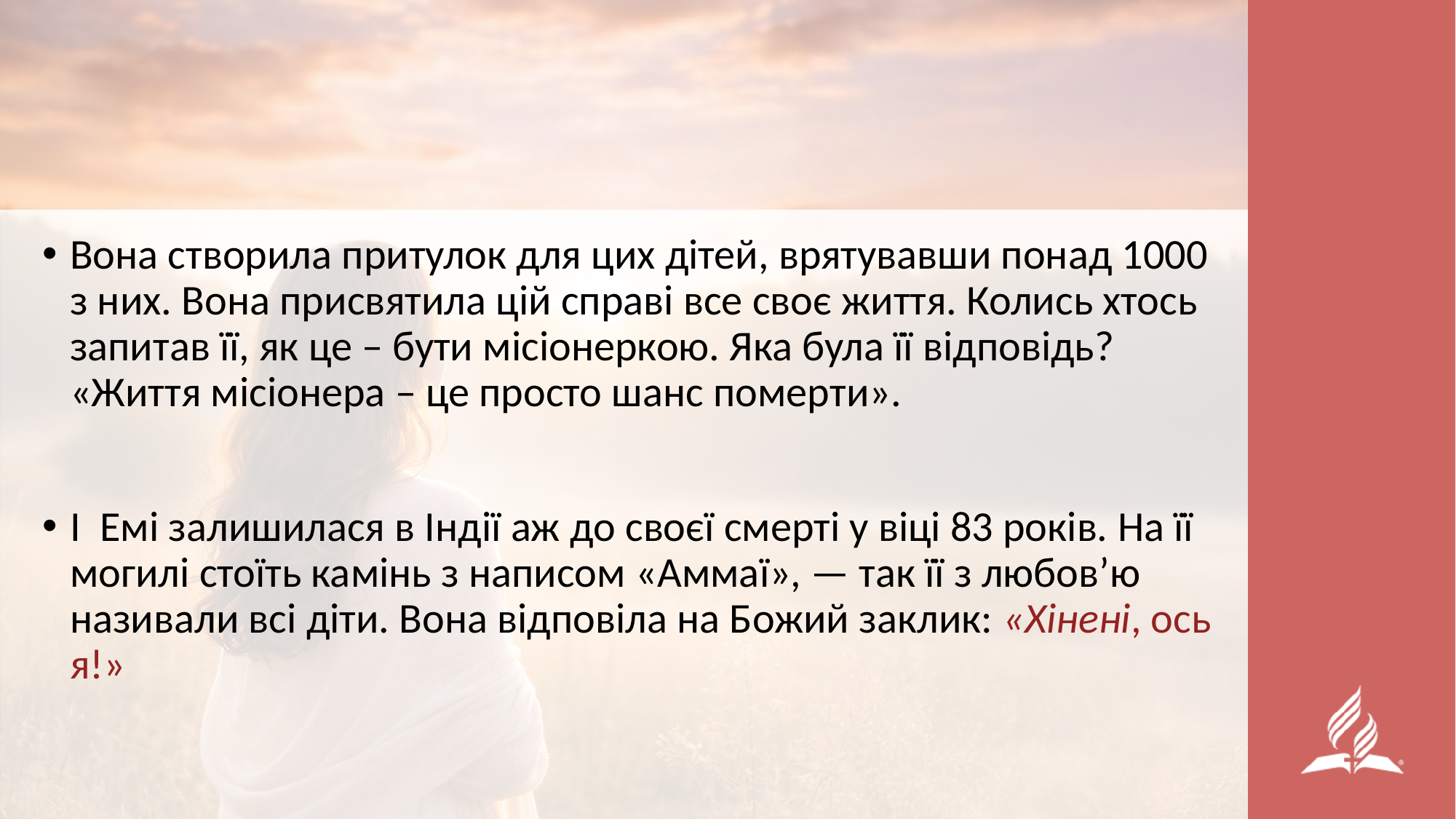

Вона створила притулок для цих дітей, врятувавши понад 1000 з них. Вона присвятила цій справі все своє життя. Колись хтось запитав її, як це – бути місіонеркою. Яка була її відповідь? «Життя місіонера – це просто шанс померти».

І  Емі залишилася в Індії аж до своєї смерті у віці 83 років. На її могилі стоїть камінь з написом «Аммаї», — так її з любов’ю називали всі діти. Вона відповіла на Божий заклик: «Хінені, ось я!»